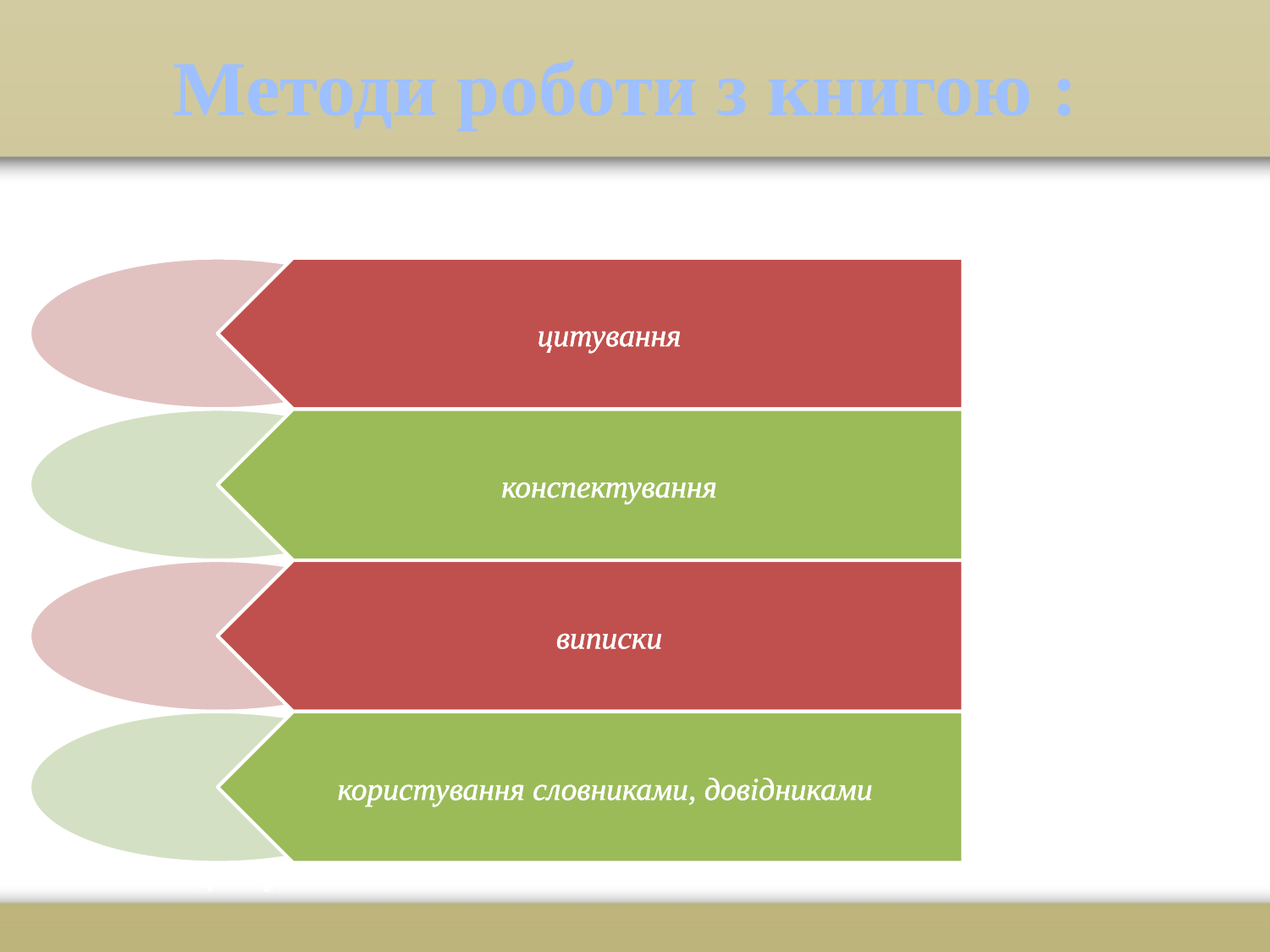

# Методи роботи з книгою :
конспектування
цитування
виписки
користування словниками, довідниками